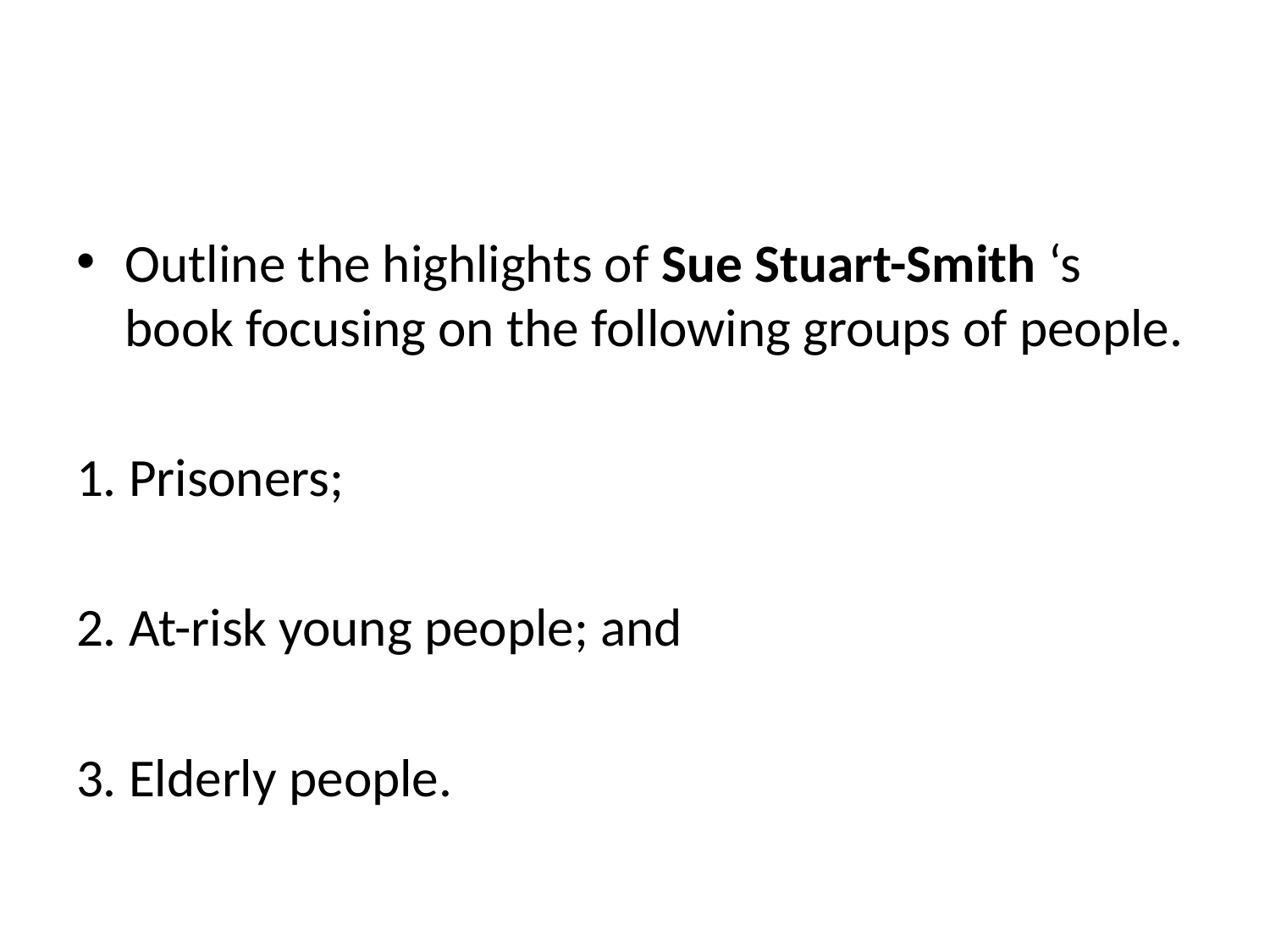

#
Outline the highlights of Sue Stuart-Smith ‘s book focusing on the following groups of people.

1. Prisoners;

2. At-risk young people; and

3. Elderly people.